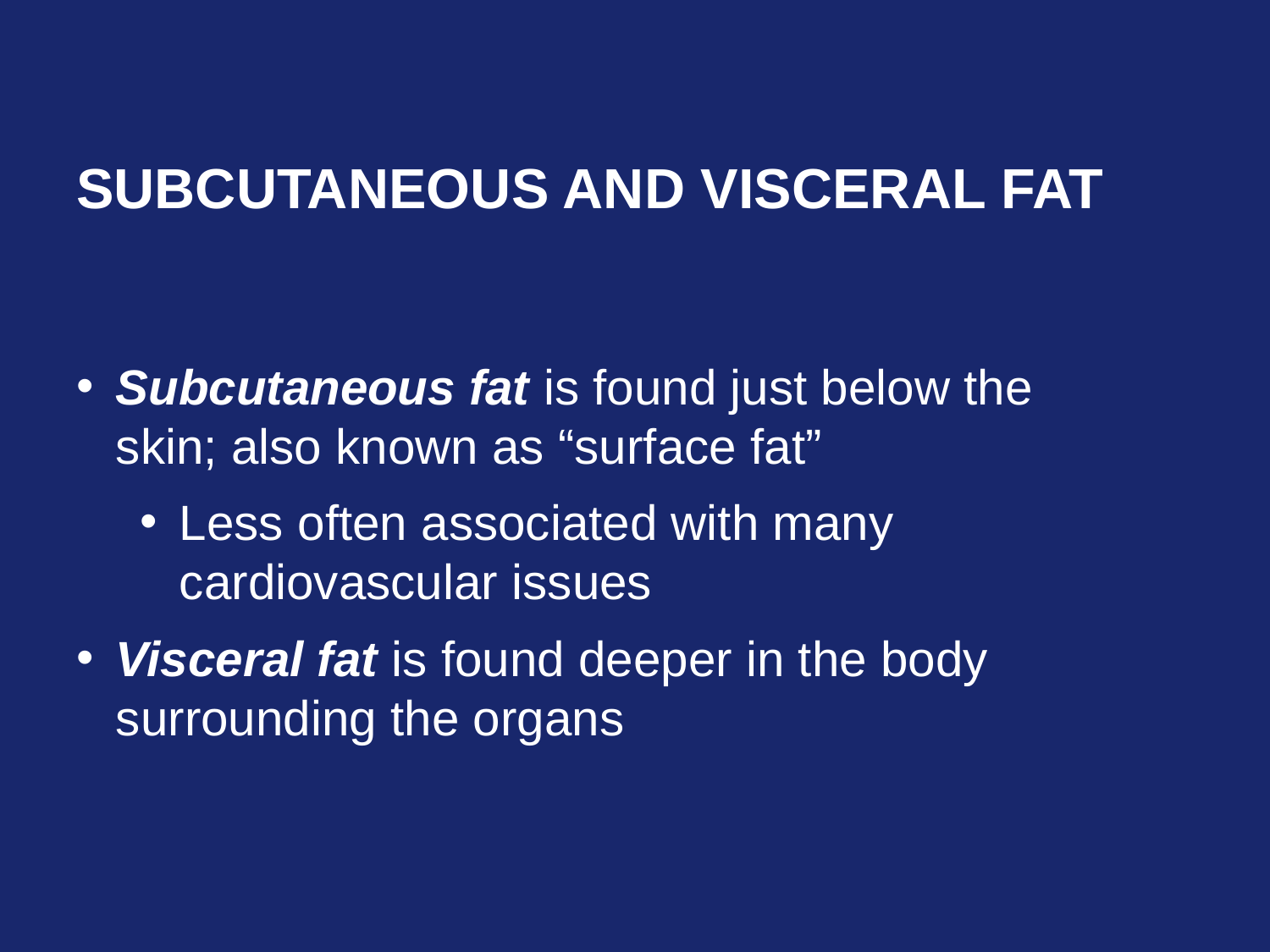

# Subcutaneous and Visceral Fat
Subcutaneous fat is found just below the skin; also known as “surface fat”
Less often associated with many cardiovascular issues
Visceral fat is found deeper in the body surrounding the organs